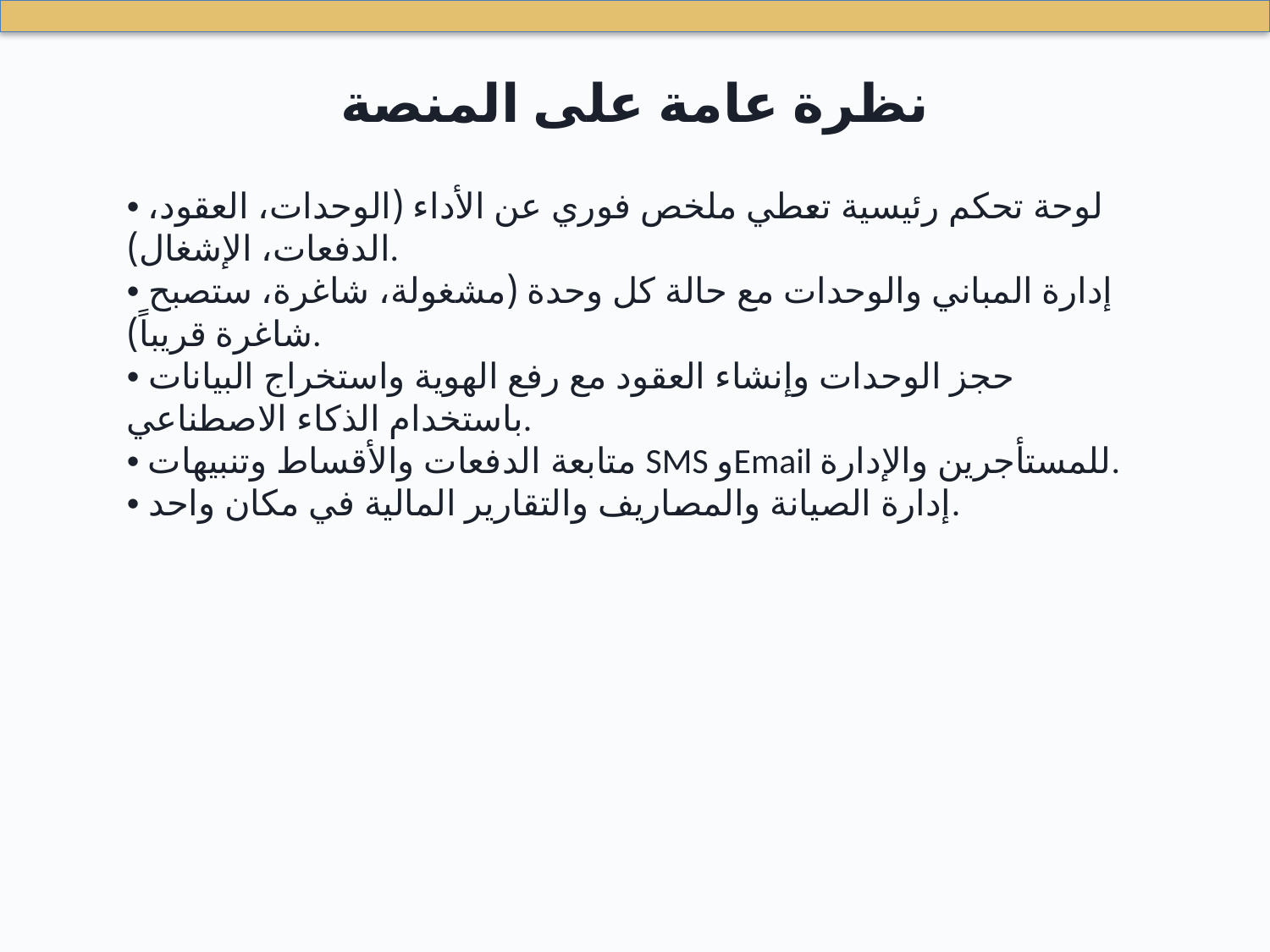

نظرة عامة على المنصة
• لوحة تحكم رئيسية تعطي ملخص فوري عن الأداء (الوحدات، العقود، الدفعات، الإشغال).
• إدارة المباني والوحدات مع حالة كل وحدة (مشغولة، شاغرة، ستصبح شاغرة قريباً).
• حجز الوحدات وإنشاء العقود مع رفع الهوية واستخراج البيانات باستخدام الذكاء الاصطناعي.
• متابعة الدفعات والأقساط وتنبيهات SMS وEmail للمستأجرين والإدارة.
• إدارة الصيانة والمصاريف والتقارير المالية في مكان واحد.